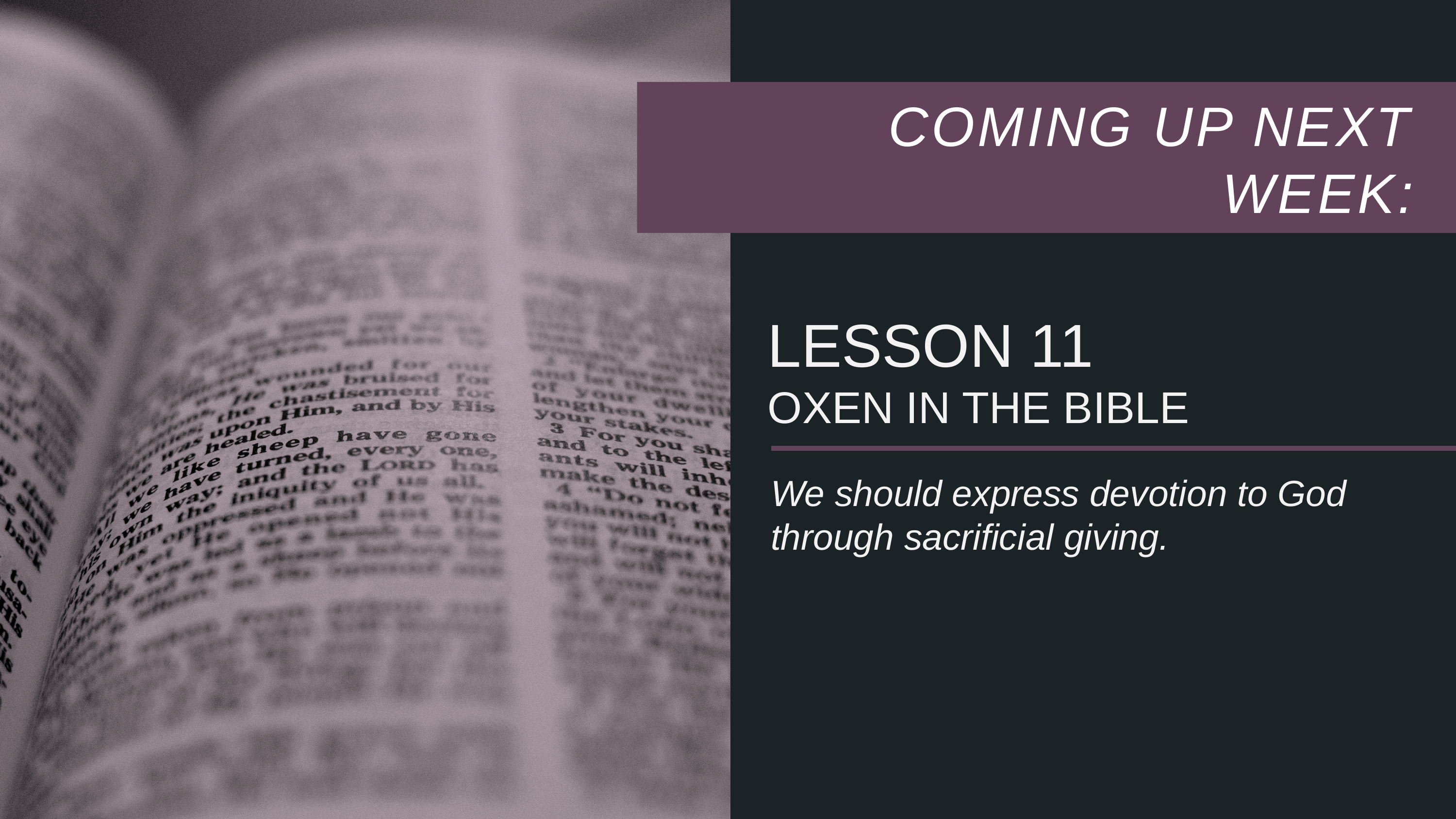

LESSON 11
OXEN IN THE BIBLE
We should express devotion to God through sacrificial giving.